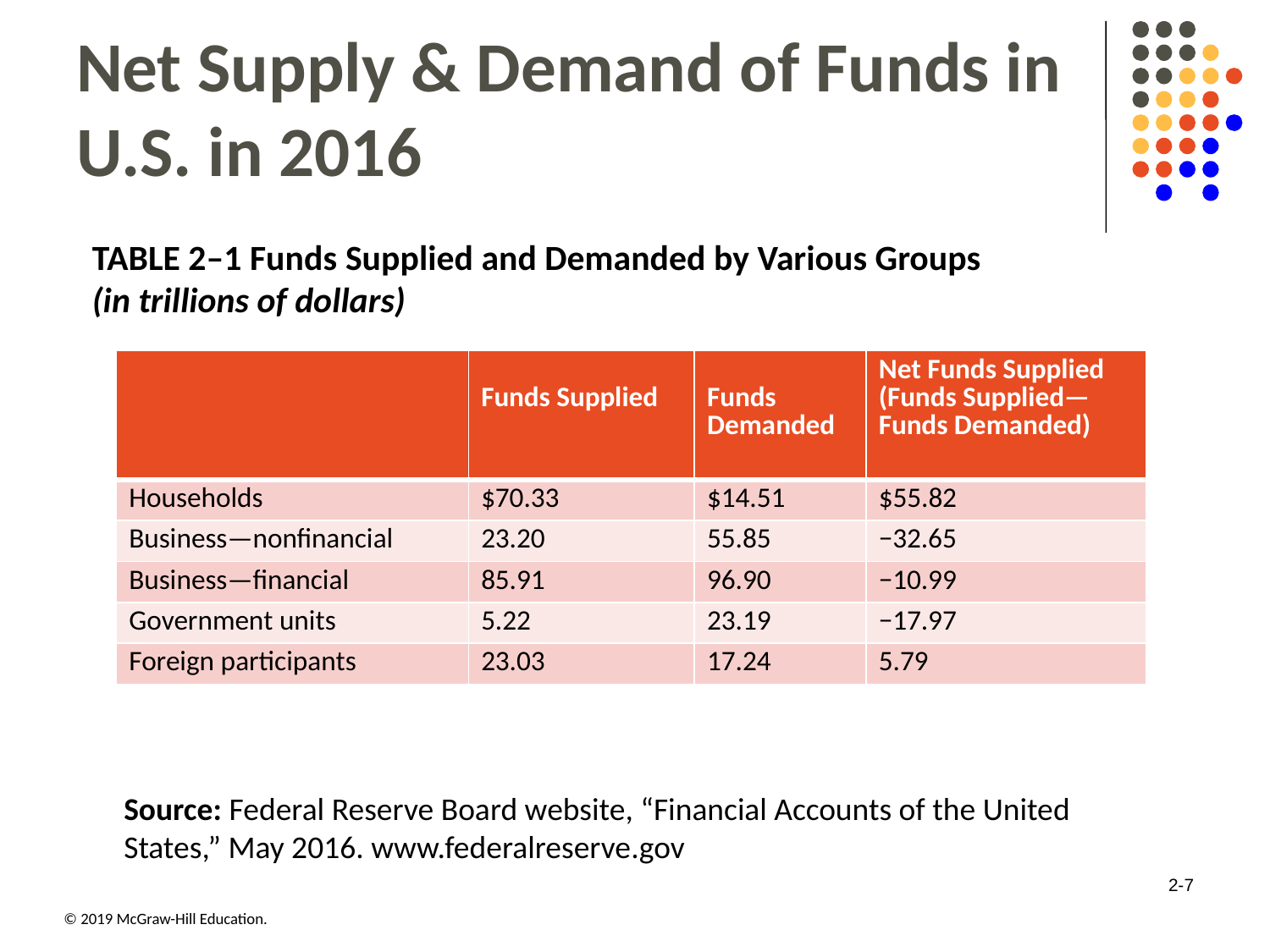

# Net Supply & Demand of Funds in U.S. in 2016
TABLE 2–1 Funds Supplied and Demanded by Various Groups (in trillions of dollars)
|  | Funds Supplied | Funds Demanded | Net Funds Supplied (Funds Supplied— Funds Demanded) |
| --- | --- | --- | --- |
| Households | $70.33 | $14.51 | $55.82 |
| Business—nonfinancial | 23.20 | 55.85 | −32.65 |
| Business—financial | 85.91 | 96.90 | −10.99 |
| Government units | 5.22 | 23.19 | −17.97 |
| Foreign participants | 23.03 | 17.24 | 5.79 |
Source: Federal Reserve Board website, “Financial Accounts of the United States,” May 2016. www.federalreserve.gov
2-7